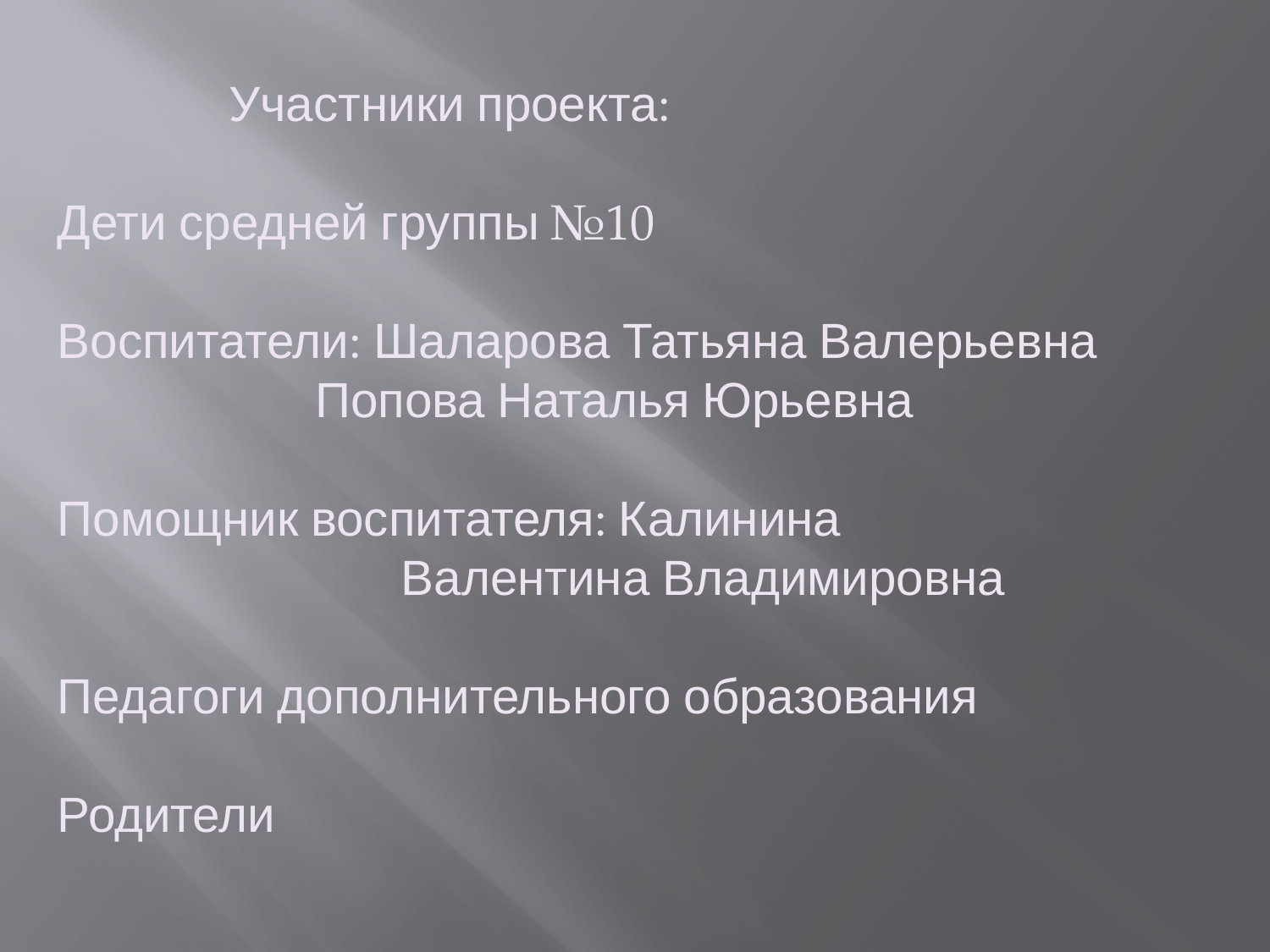

Участники проекта:

Дети средней группы №10

Воспитатели: Шаларова Татьяна Валерьевна
                     Попова Наталья Юрьевна

Помощник воспитателя: Калинина
                            Валентина Владимировна

Педагоги дополнительного образования

Родители